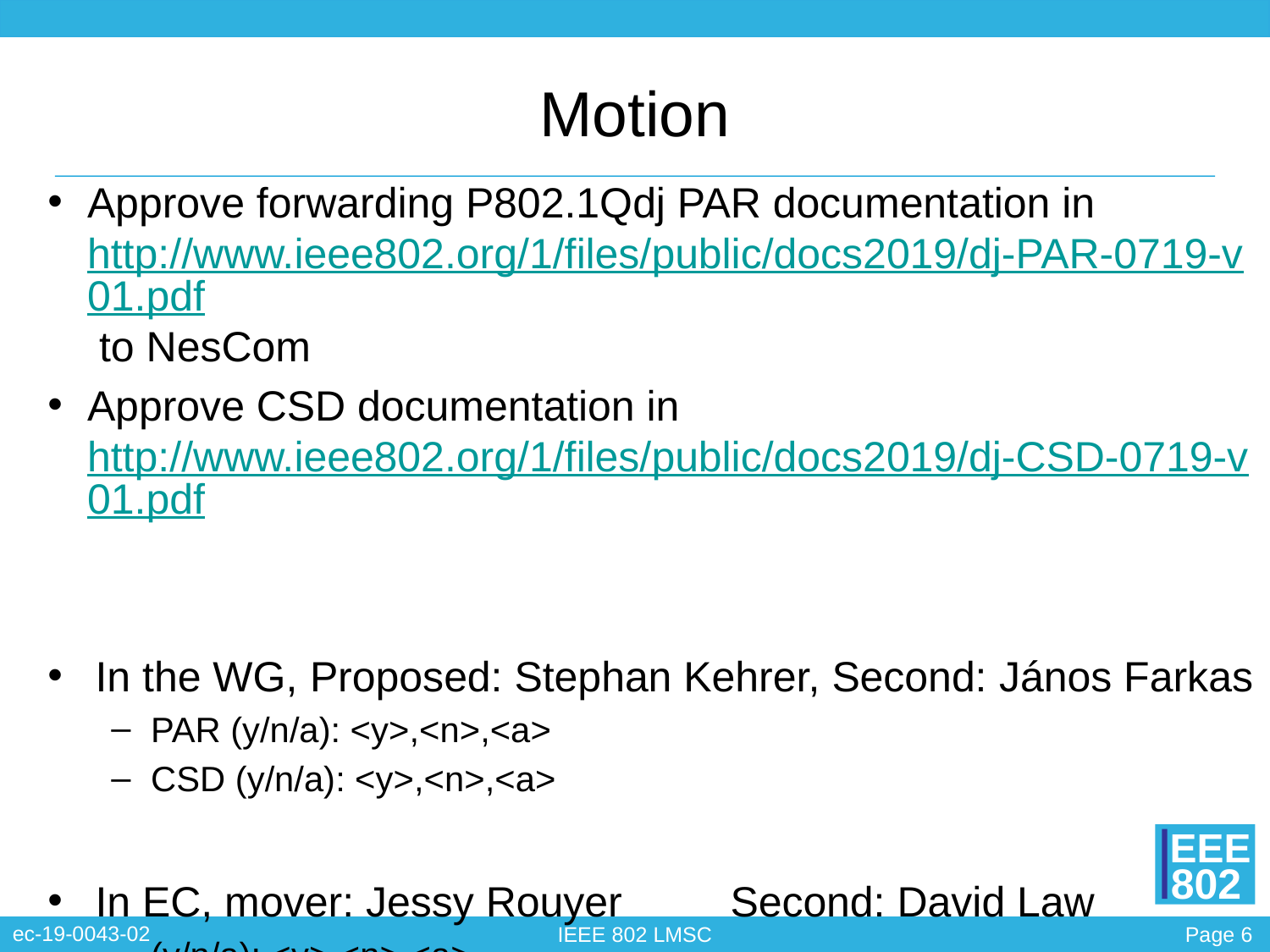

# Motion
Approve forwarding P802.1Qdj PAR documentation in http://www.ieee802.org/1/files/public/docs2019/dj-PAR-0719-v01.pdf to NesCom
Approve CSD documentation in http://www.ieee802.org/1/files/public/docs2019/dj-CSD-0719-v01.pdf

In the WG, Proposed: Stephan Kehrer, Second: János Farkas
PAR (y/n/a): <y>,<n>,<a>
CSD (y/n/a): <y>,<n>,<a>

In EC, mover: Jessy Rouyer	Second: David Law
(y/n/a): <y>,<n>,<a>